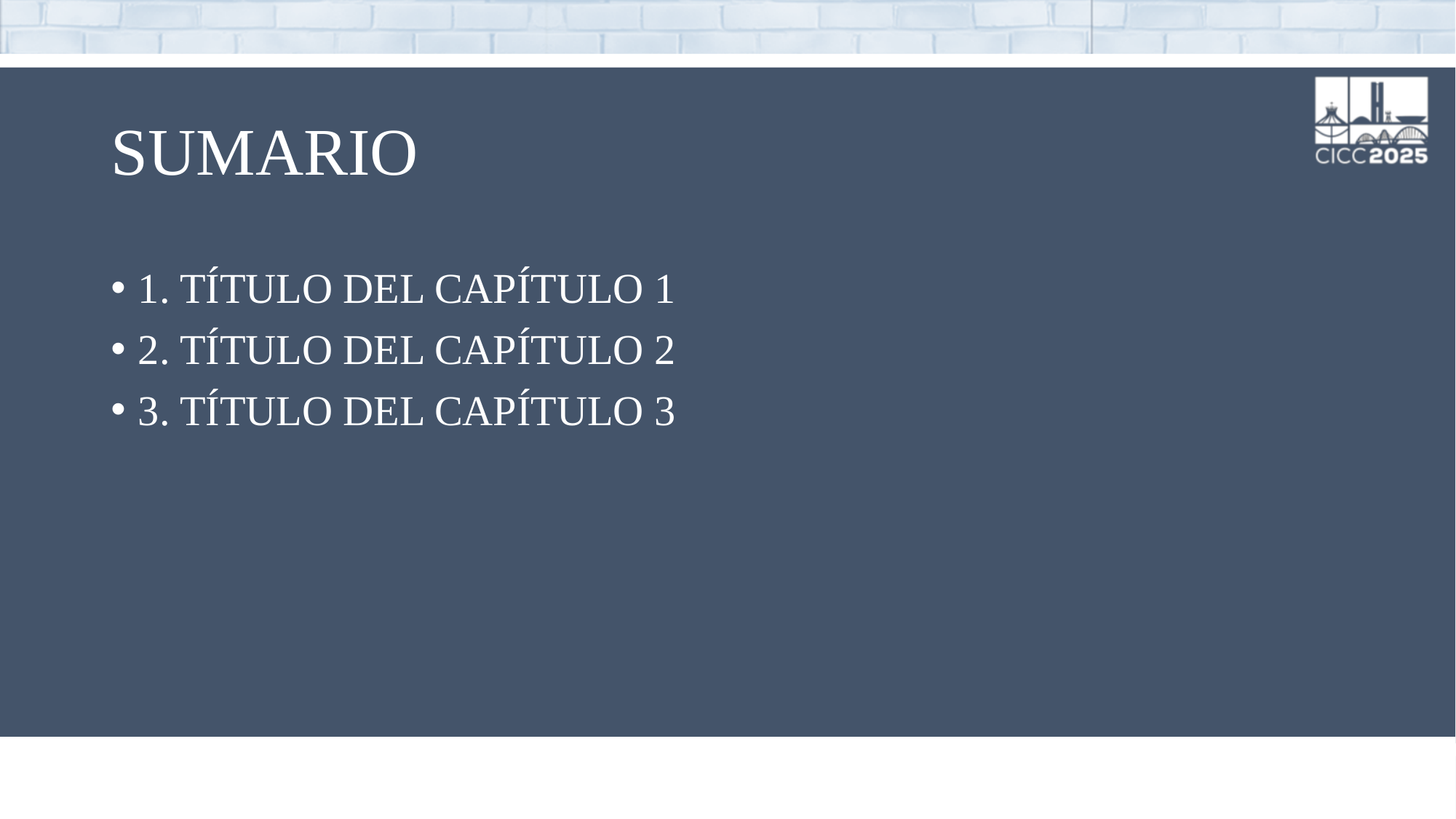

# SUMARIO
1. TÍTULO DEL CAPÍTULO 1
2. TÍTULO DEL CAPÍTULO 2
3. TÍTULO DEL CAPÍTULO 3